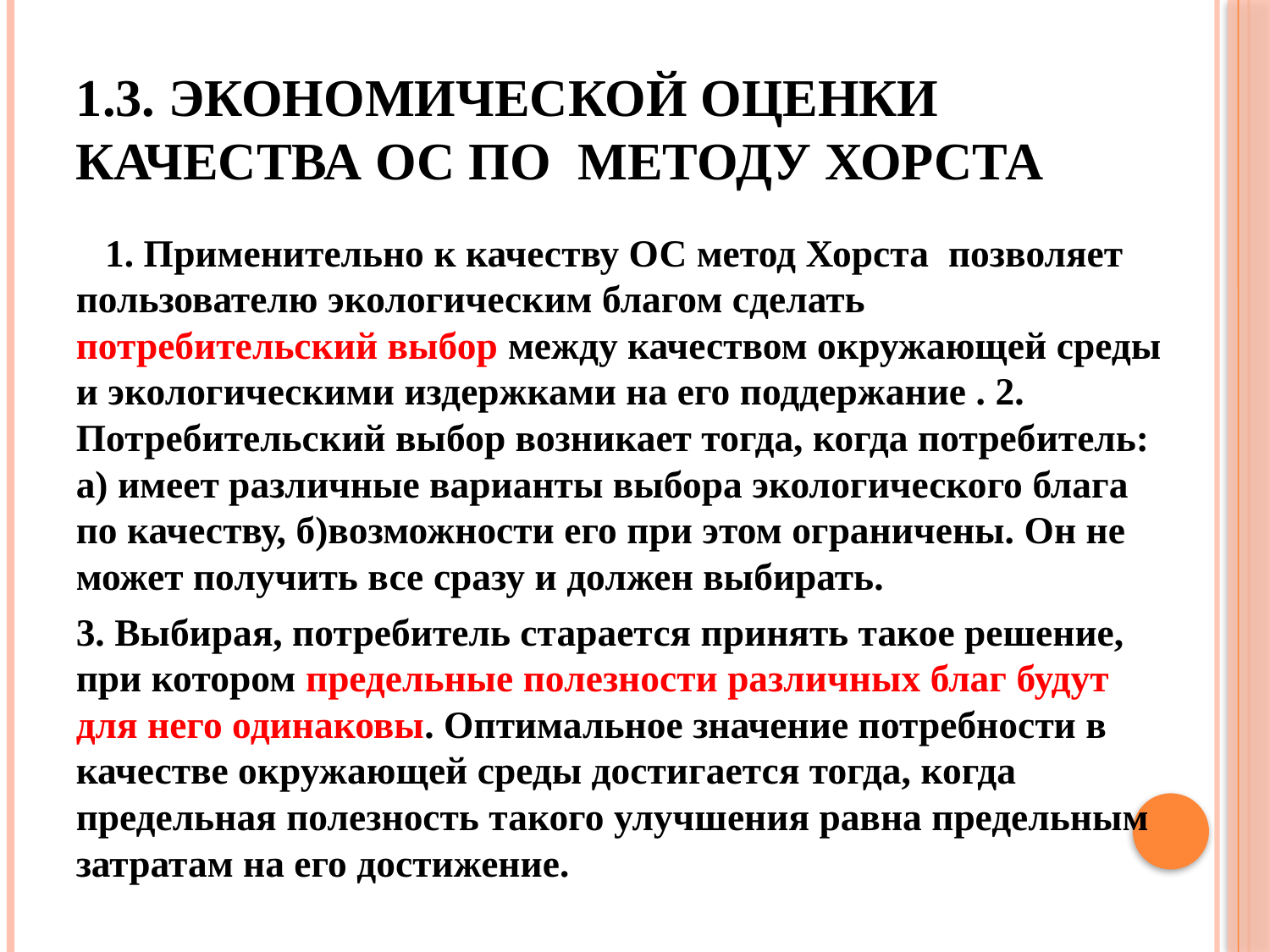

# 1.3. Экономической оценки качества ОС по  методу Хорста
   1. Применительно к качеству ОС метод Хорста  позволяет пользователю экологическим благом сделать потребительский выбор между качеством окружающей среды и экологическими издержками на его поддержание . 2. Потребительский выбор возникает тогда, когда потребитель: а) имеет различные варианты выбора экологического блага по качеству, б)возможности его при этом ограничены. Он не может получить все сразу и должен выбирать.
3. Выбирая, потребитель старается принять такое решение, при котором предельные полезности различных благ будут для него одинаковы. Оптимальное значение потребности в качестве окружающей среды достигается тогда, когда предельная полезность такого улучшения равна предельным затратам на его достижение.